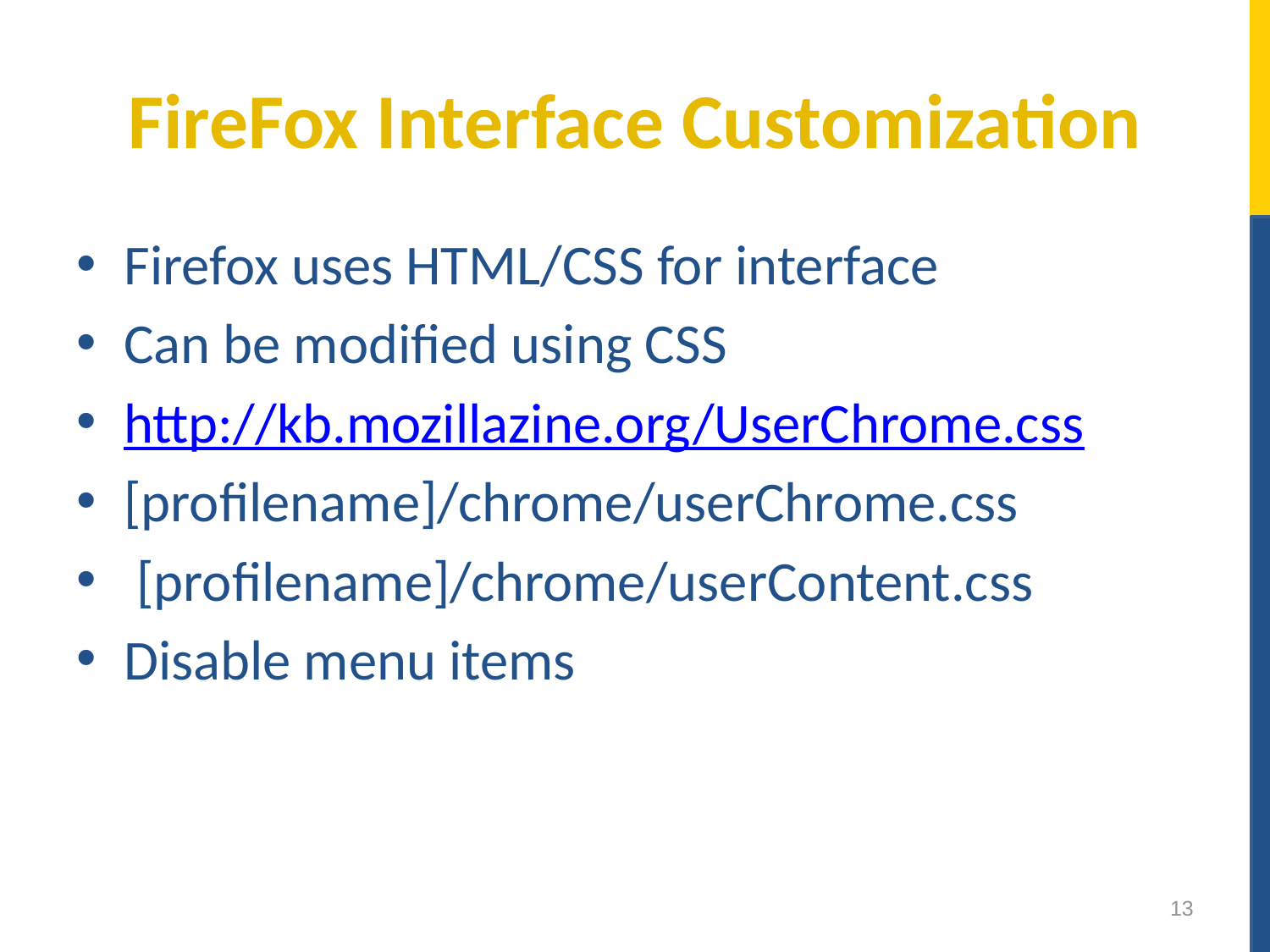

# FireFox Interface Customization
Firefox uses HTML/CSS for interface
Can be modified using CSS
http://kb.mozillazine.org/UserChrome.css
[profilename]/chrome/userChrome.css
 [profilename]/chrome/userContent.css
Disable menu items
13